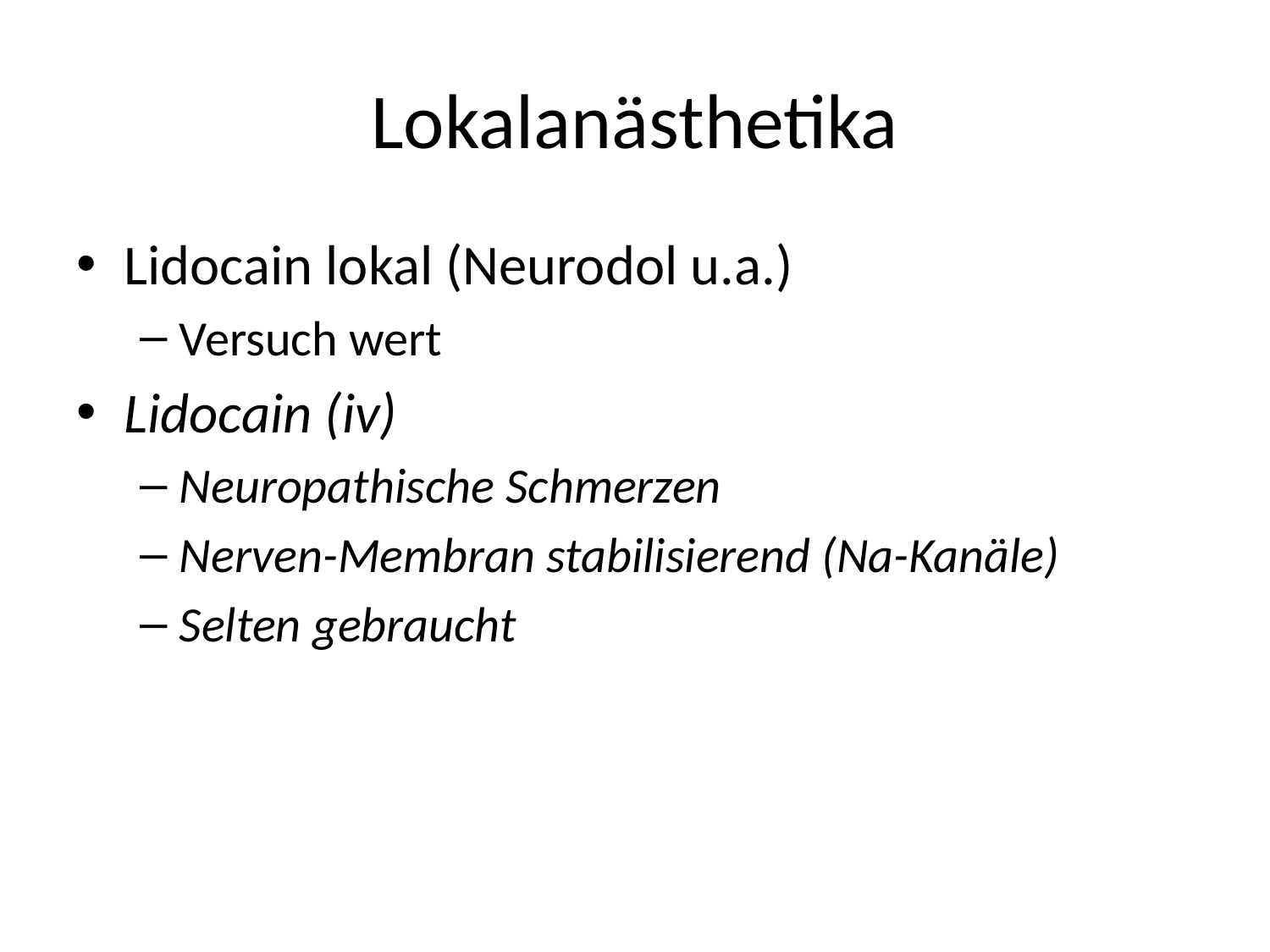

# Lokalanästhetika
Lidocain lokal (Neurodol u.a.)
Versuch wert
Lidocain (iv)
Neuropathische Schmerzen
Nerven-Membran stabilisierend (Na-Kanäle)
Selten gebraucht